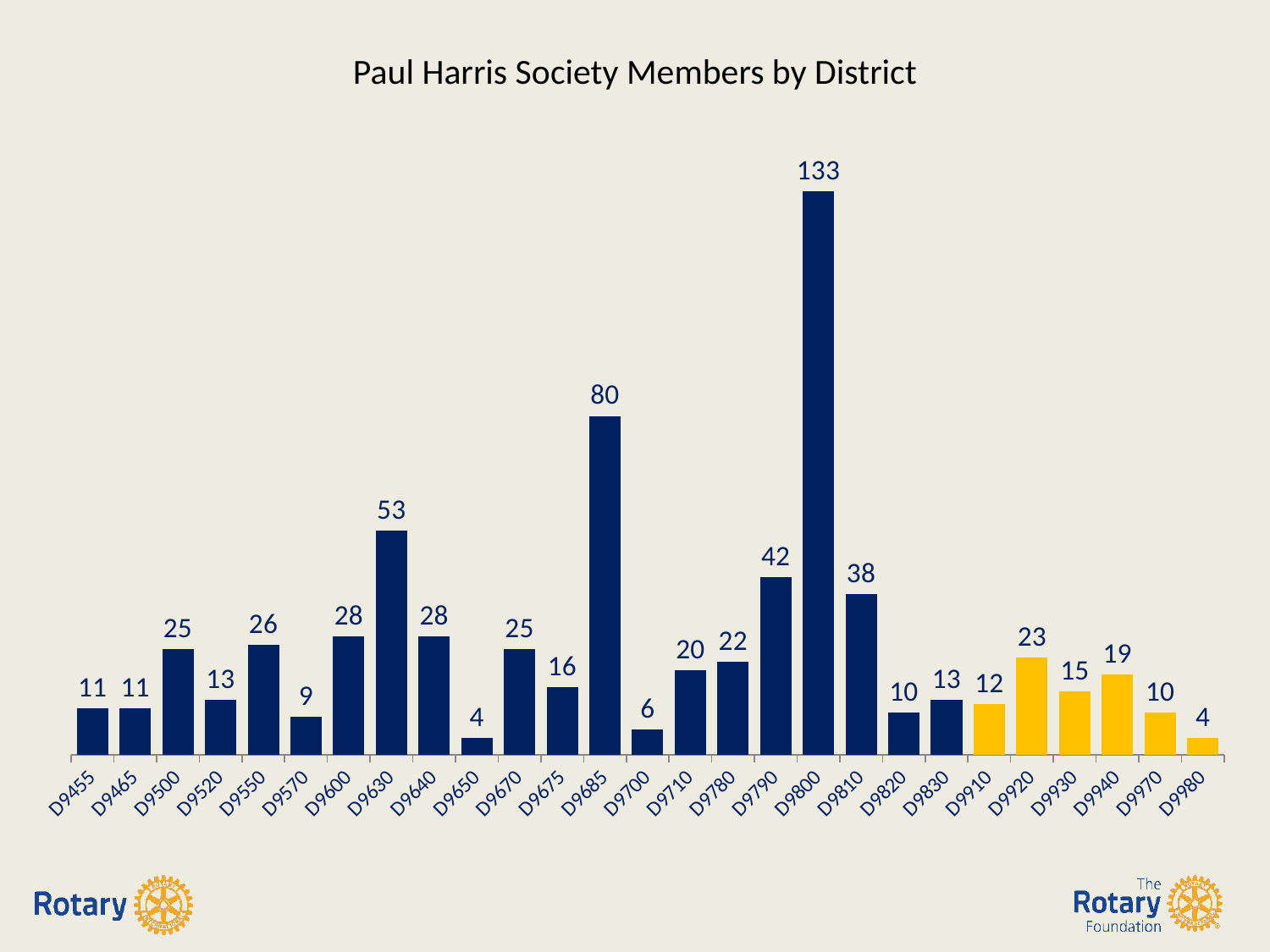

Paul Harris Society Members by District

### Chart

| Category | PHS Members |  |
|---|---|---|
| D9455 | 11.0 | None |
| D9465 | 11.0 | None |
| D9500 | 25.0 | None |
| D9520 | 13.0 | None |
| D9550 | 26.0 | None |
| D9570 | 9.0 | None |
| D9600 | 28.0 | None |
| D9630 | 53.0 | None |
| D9640 | 28.0 | None |
| D9650 | 4.0 | None |
| D9670 | 25.0 | None |
| D9675 | 16.0 | None |
| D9685 | 80.0 | None |
| D9700 | 6.0 | None |
| D9710 | 20.0 | None |
| D9780 | 22.0 | None |
| D9790 | 42.0 | None |
| D9800 | 133.0 | None |
| D9810 | 38.0 | None |
| D9820 | 10.0 | None |
| D9830 | 13.0 | None |
| D9910 | 12.0 | None |
| D9920 | 23.0 | None |
| D9930 | 15.0 | None |
| D9940 | 19.0 | None |
| D9970 | 10.0 | None |
| D9980 | 4.0 | None |